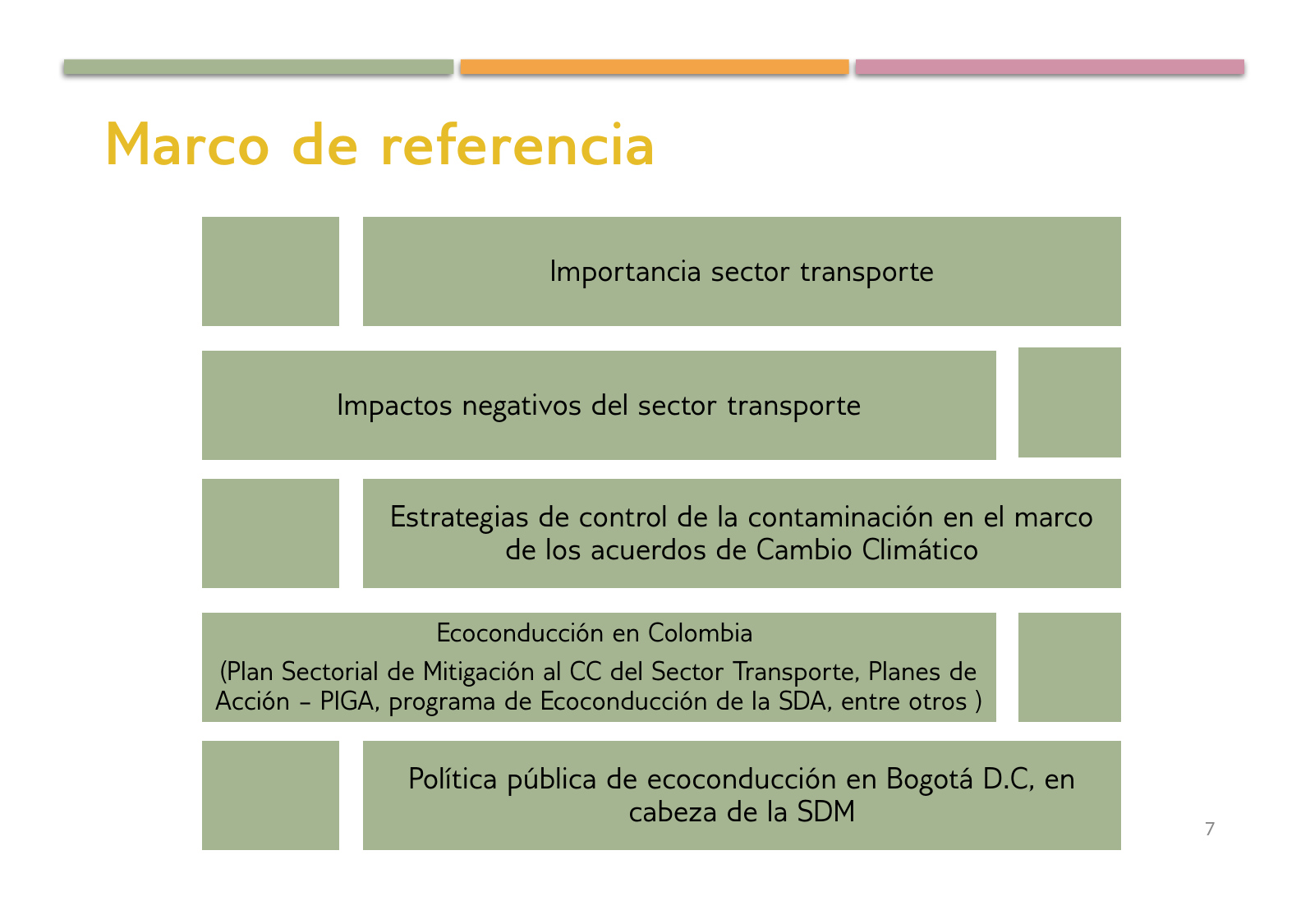

Marco de referencia

Importancia sector transporte

Impactos negativos del sector transporte

Estrategias de control de la contaminación en el marco de los acuerdos de Cambio Climático
Ecoconducción en Colombia
(Plan Sectorial de Mitigación al CC del Sector Transporte, Planes de Acción – PIGA, programa de Ecoconducción de la SDA, entre otros )

Política pública de ecoconducción en Bogotá D.C, en cabeza de la SDM
7